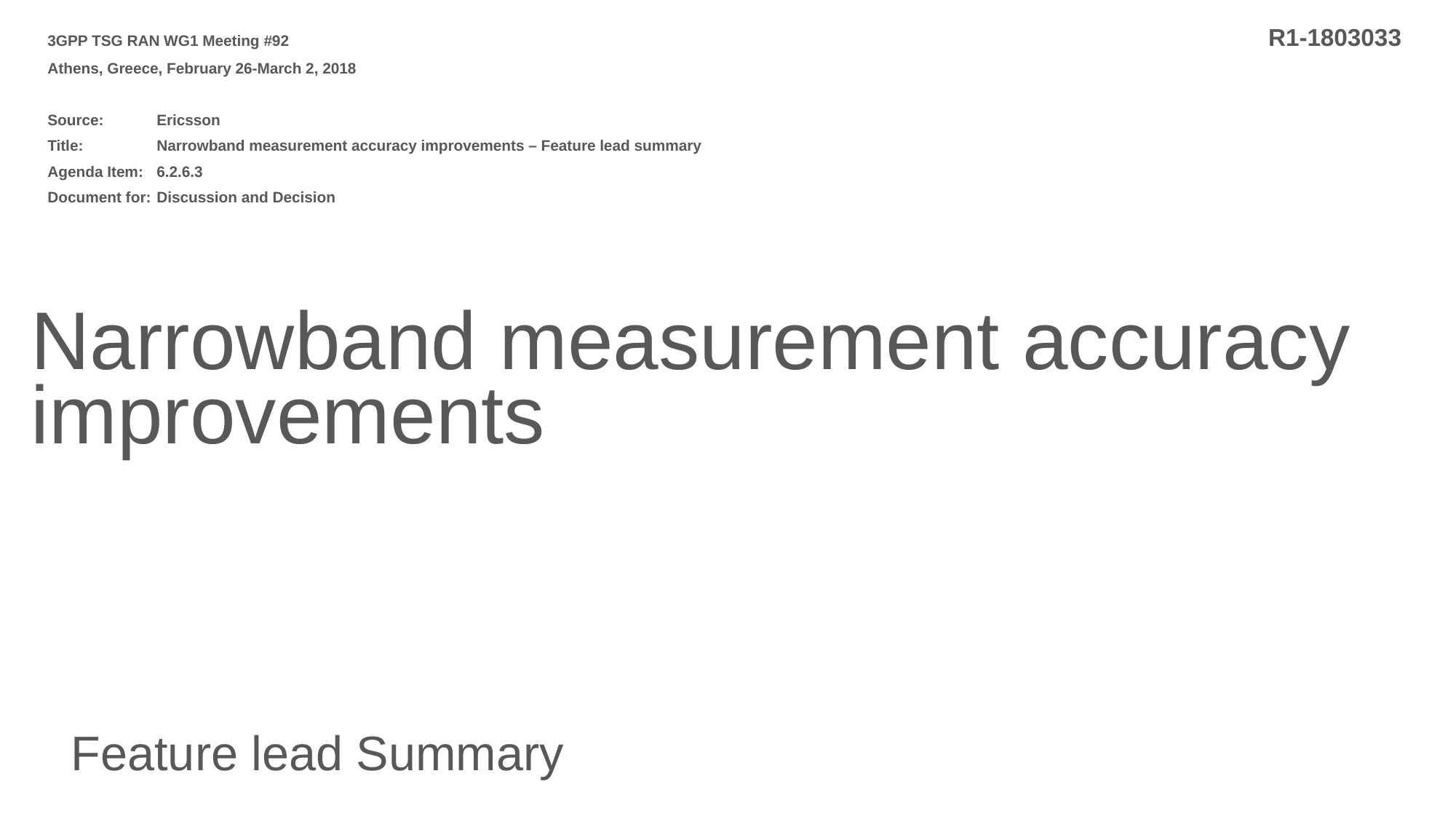

3GPP TSG RAN WG1 Meeting #92                                                                               				                                                         R1-1803033
Athens, Greece, February 26-March 2, 2018

Source:	Ericsson
Title:	Narrowband measurement accuracy improvements – Feature lead summary
Agenda Item:	6.2.6.3
Document for:	Discussion and Decision

# Narrowband measurement accuracy improvements
Feature lead Summary